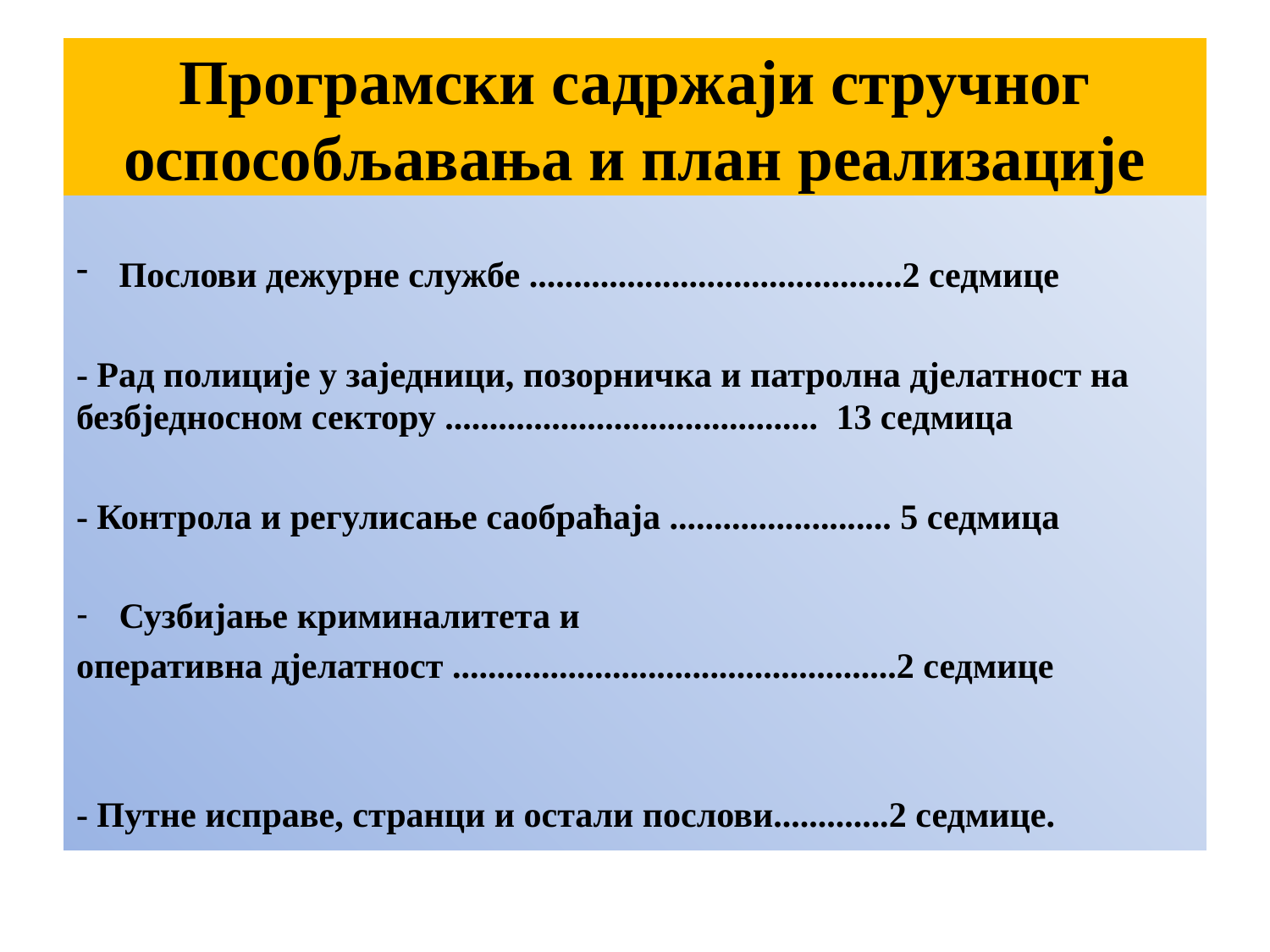

# Програмски садржаји стручног оспособљавања и план реализације

Послови дежурне службе ..........................................2 седмице

- Рад полиције у заједници, позорничка и патролна дјелатност на безбједносном сектору ..........................................  13 седмица

- Контрола и регулисање саобраћаја ......................... 5 седмица

Сузбијање криминалитета и
оперативна дјелатност ..................................................2 седмице

- Путне исправе, странци и остали послови.............2 седмице.